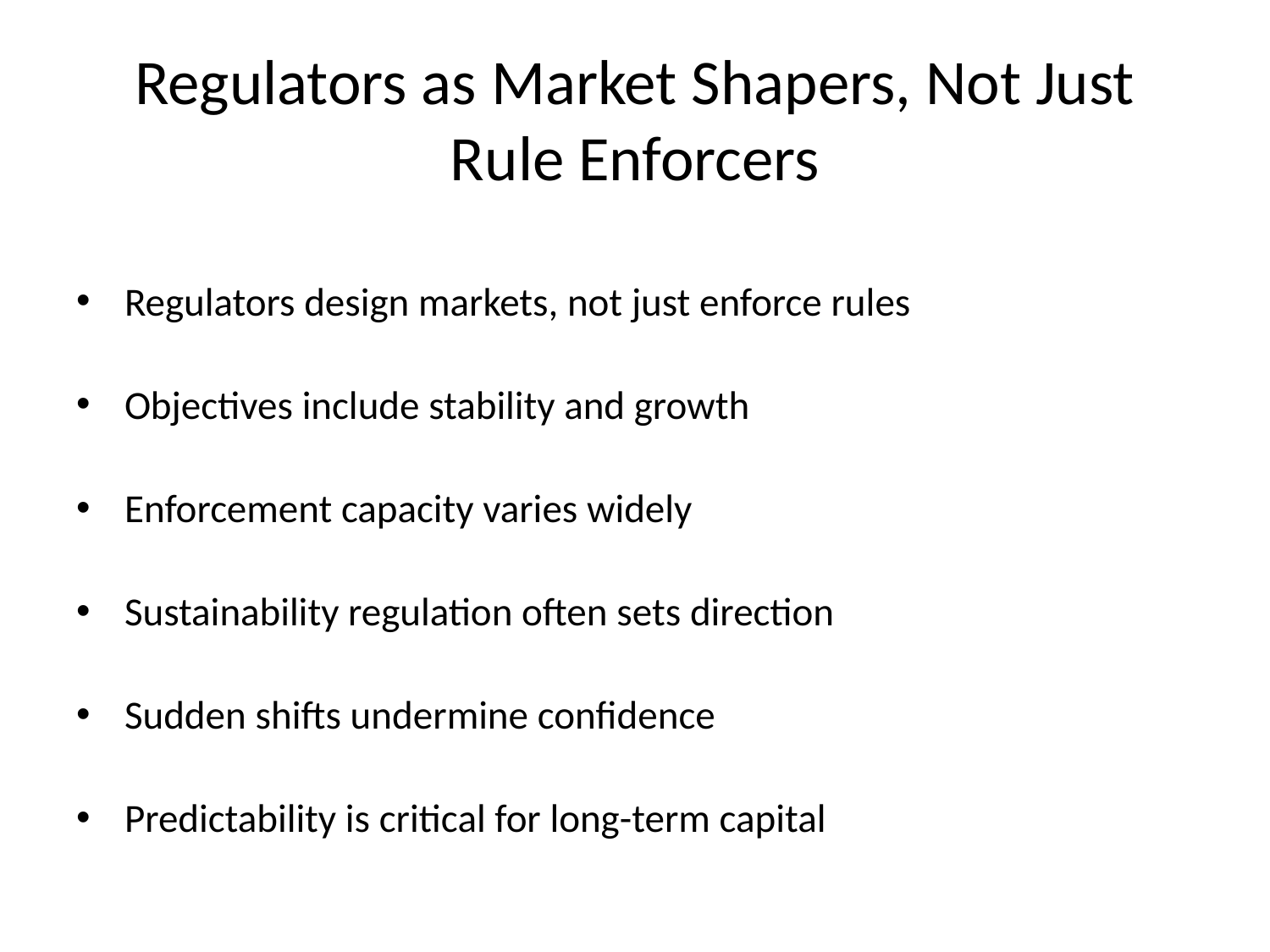

# Regulators as Market Shapers, Not Just Rule Enforcers
Regulators design markets, not just enforce rules
Objectives include stability and growth
Enforcement capacity varies widely
Sustainability regulation often sets direction
Sudden shifts undermine confidence
Predictability is critical for long-term capital